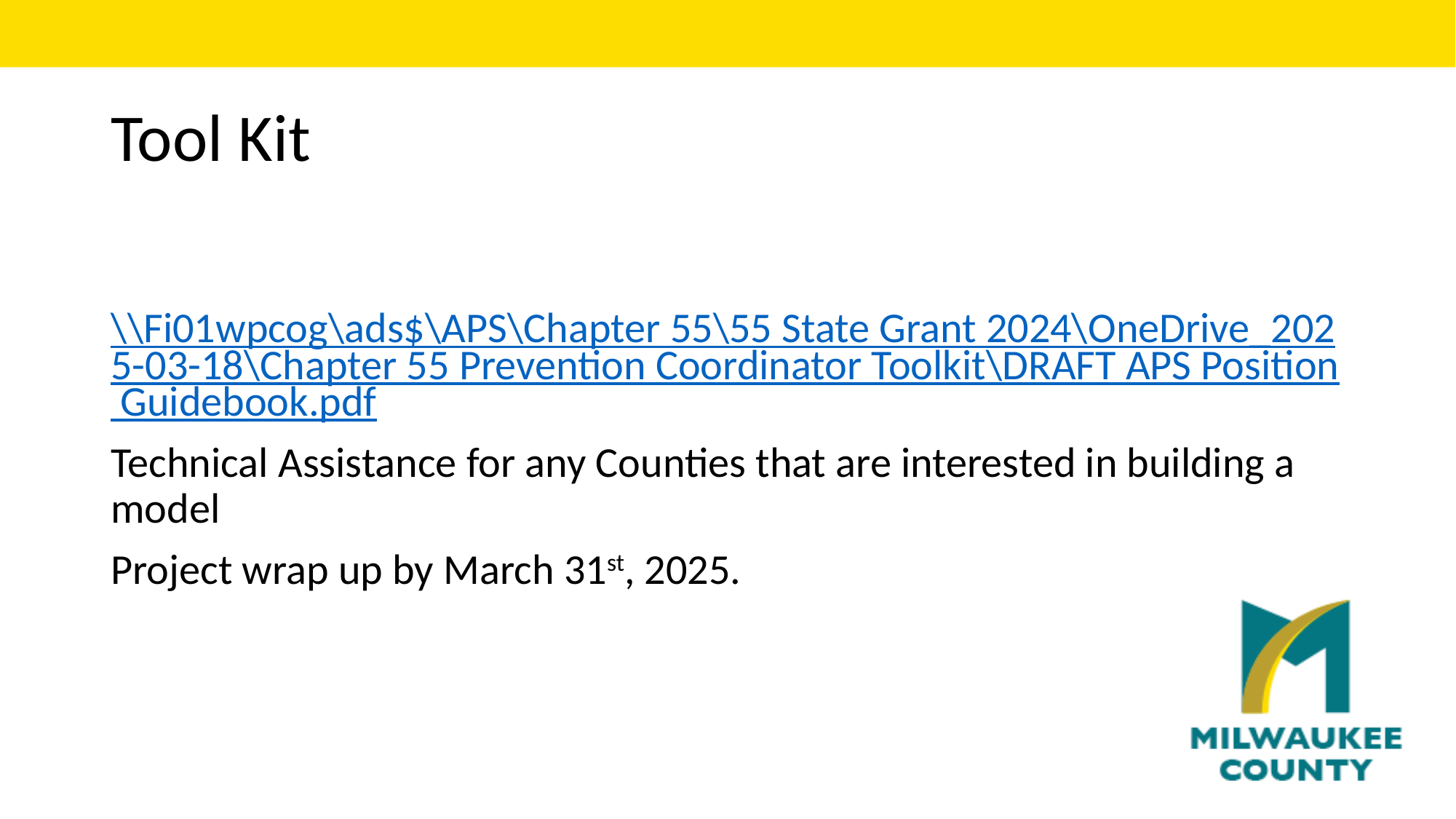

# Tool Kit

\\Fi01wpcog\ads$\APS\Chapter 55\55 State Grant 2024\OneDrive_2025-03-18\Chapter 55 Prevention Coordinator Toolkit\DRAFT APS Position Guidebook.pdf
Technical Assistance for any Counties that are interested in building a model
Project wrap up by March 31st, 2025.